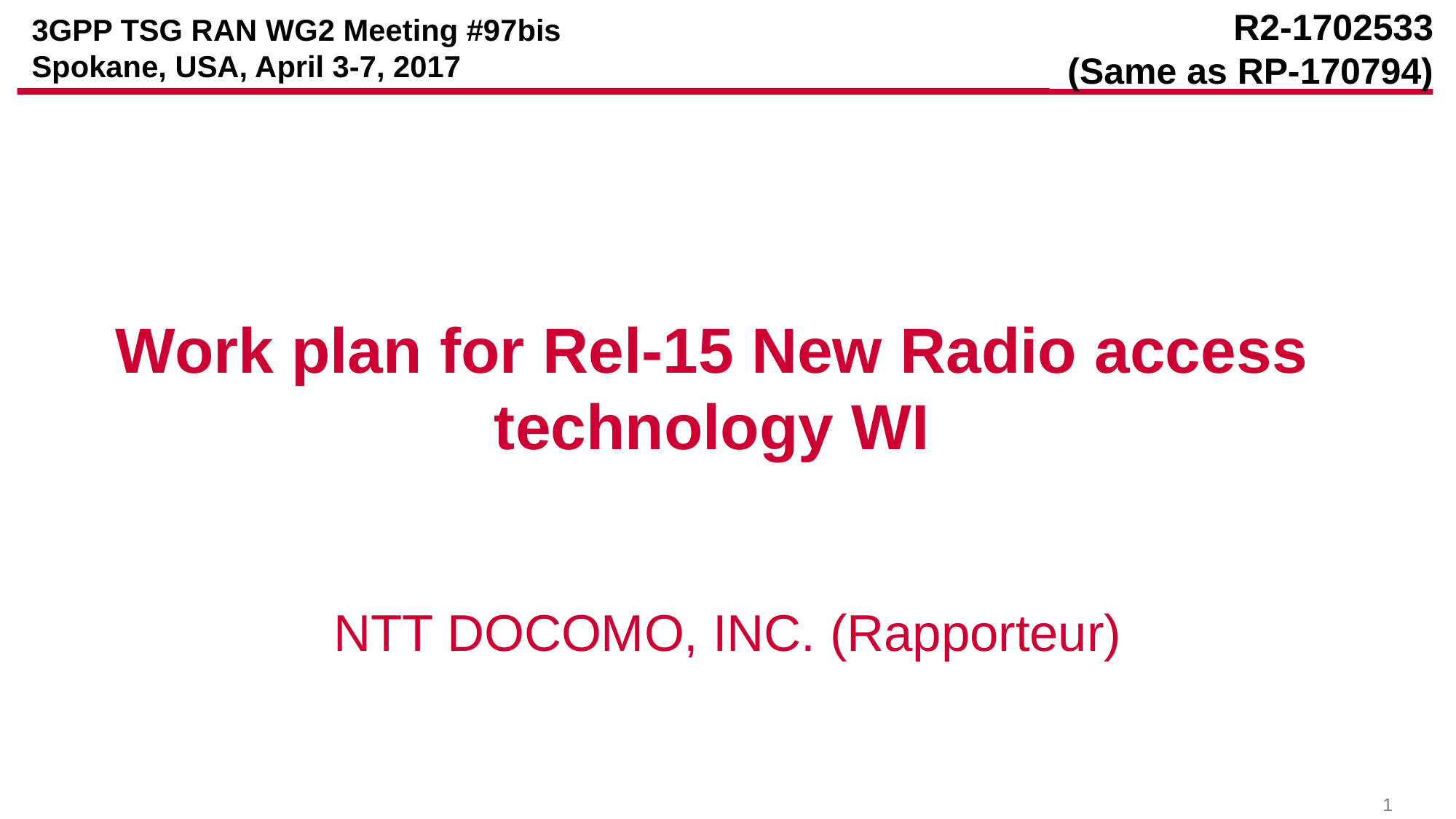

3GPP TSG RAN WG2 Meeting #97bis
Spokane, USA, April 3-7, 2017
R2-1702533
(Same as RP-170794)
Work plan for Rel-15 New Radio access technology WI
NTT DOCOMO, INC. (Rapporteur)